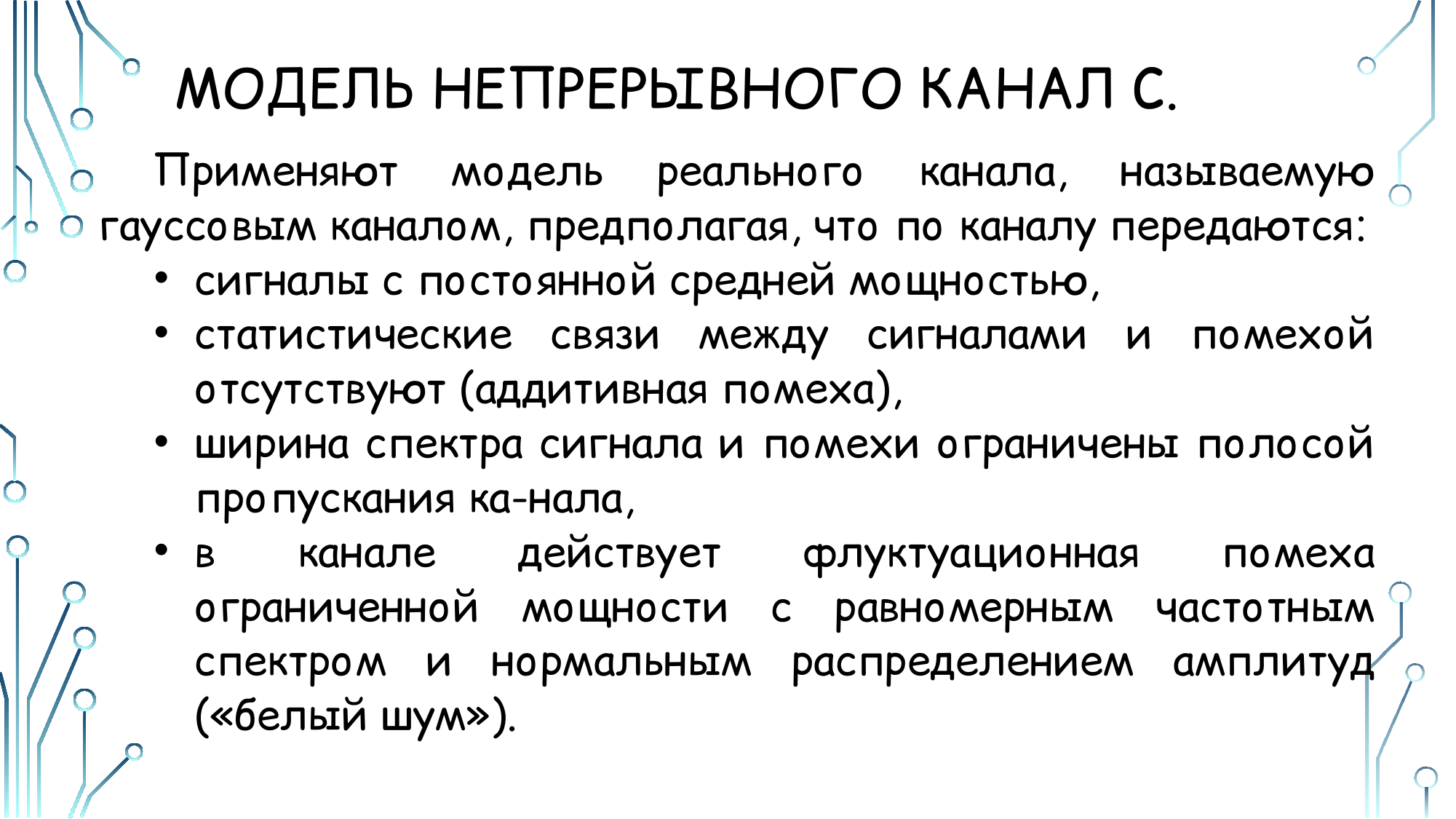

# Модель Непрерывного канал с.
Применяют модель реального канала, называемую гауссовым каналом, предполагая, что по каналу передаются:
сигналы с постоянной средней мощностью,
статистические связи между сигналами и помехой отсутствуют (аддитивная помеха),
ширина спектра сигнала и помехи ограничены полосой пропускания ка-нала,
в канале действует флуктуационная помеха ограниченной мощности с равномерным частотным спектром и нормальным распределением амплитуд («белый шум»).